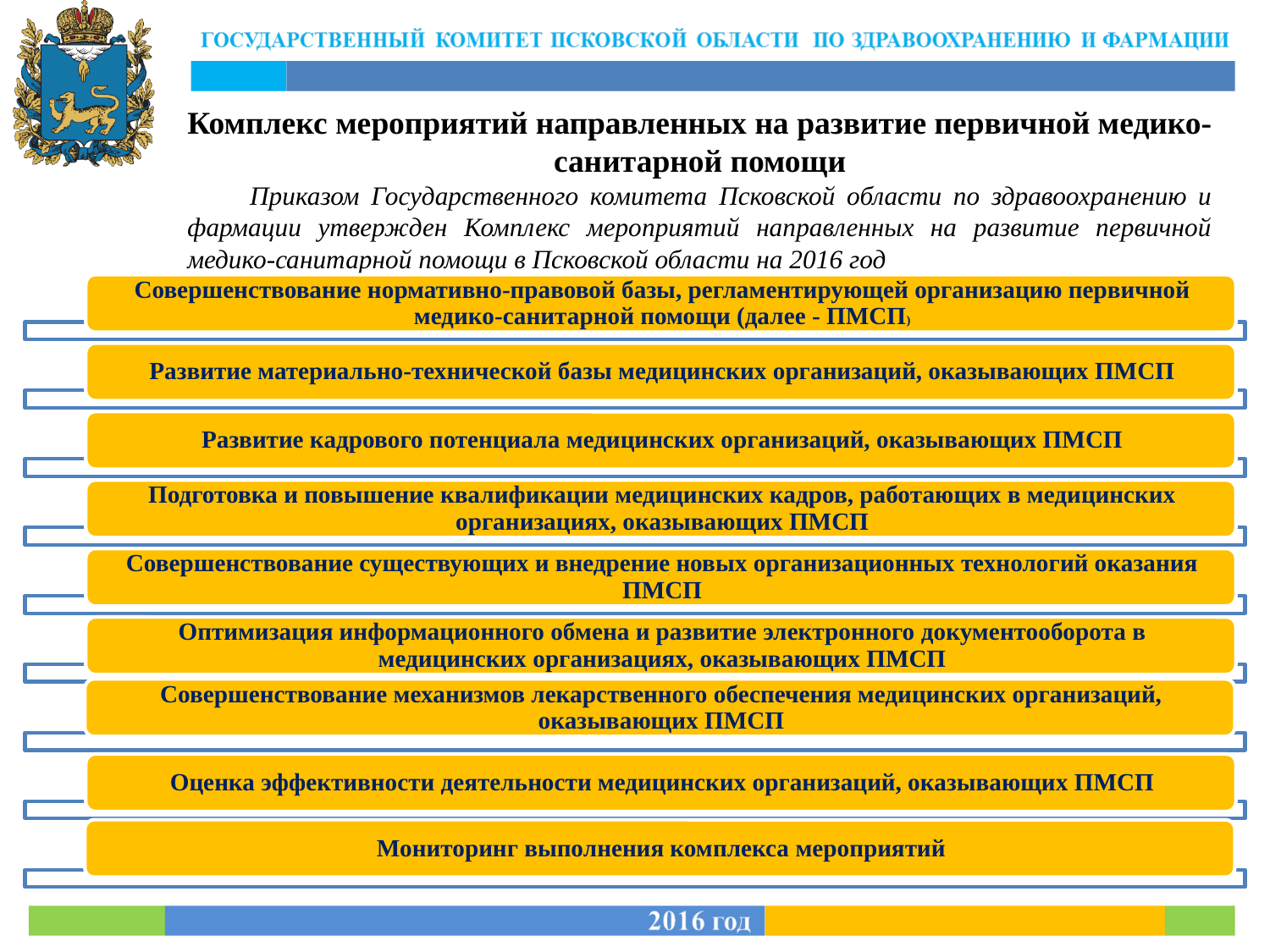

Комплекс мероприятий направленных на развитие первичной медико-санитарной помощи
Приказом Государственного комитета Псковской области по здравоохранению и фармации утвержден Комплекс мероприятий направленных на развитие первичной медико-санитарной помощи в Псковской области на 2016 год

Совершенствование нормативно-правовой базы, регламентирующей организацию первичной медико-санитарной помощи (далее - ПМСП)
Развитие материально-технической базы медицинских организаций, оказывающих ПМСП
Развитие кадрового потенциала медицинских организаций, оказывающих ПМСП
Подготовка и повышение квалификации медицинских кадров, работающих в медицинских организациях, оказывающих ПМСП
Совершенствование существующих и внедрение новых организационных технологий оказания ПМСП
Оптимизация информационного обмена и развитие электронного документооборота в медицинских организациях, оказывающих ПМСП
Совершенствование механизмов лекарственного обеспечения медицинских организаций, оказывающих ПМСП
Оценка эффективности деятельности медицинских организаций, оказывающих ПМСП
Мониторинг выполнения комплекса мероприятий